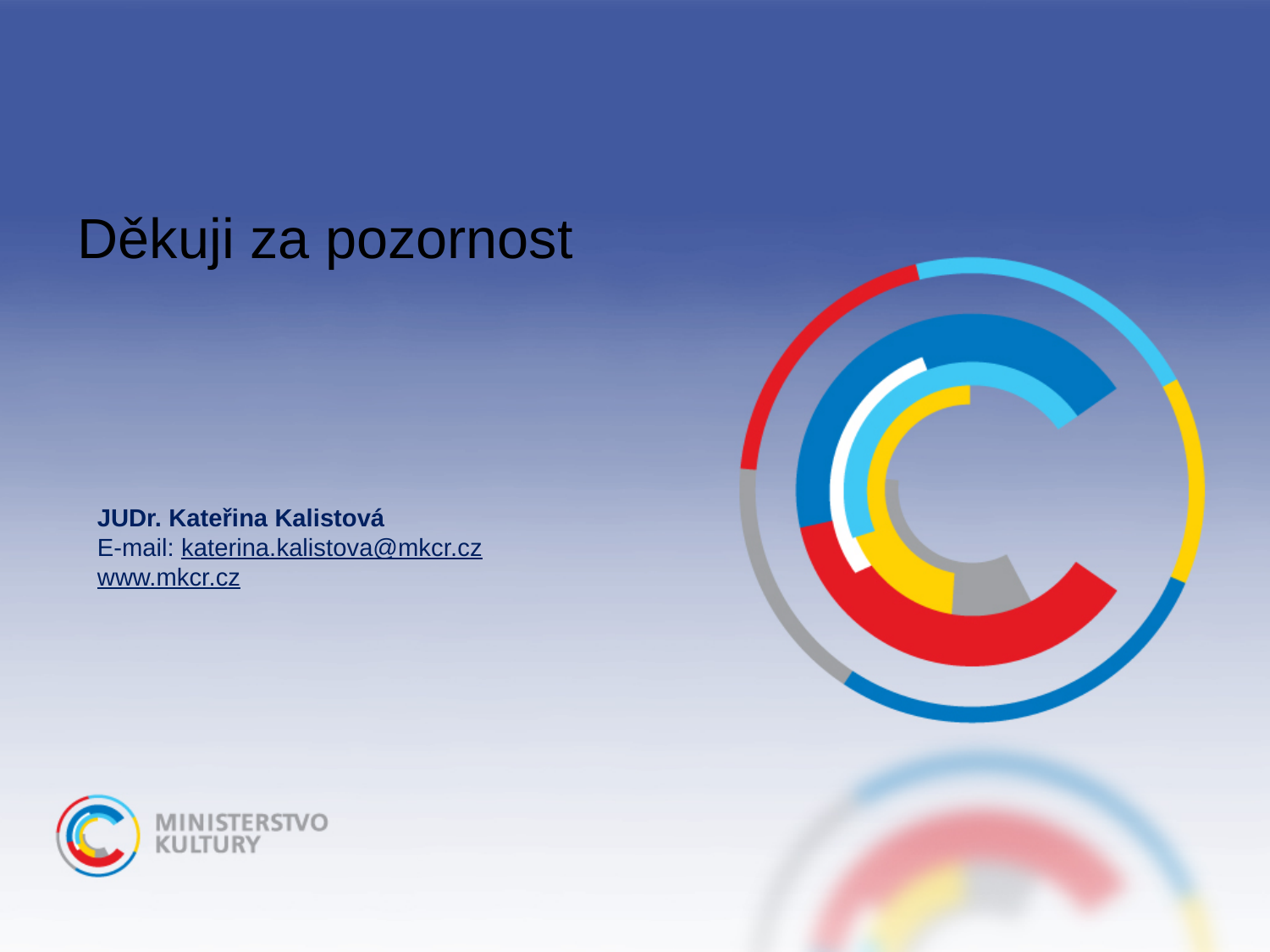

Děkuji za pozornost
JUDr. Kateřina Kalistová
E-mail: katerina.kalistova@mkcr.cz
www.mkcr.cz